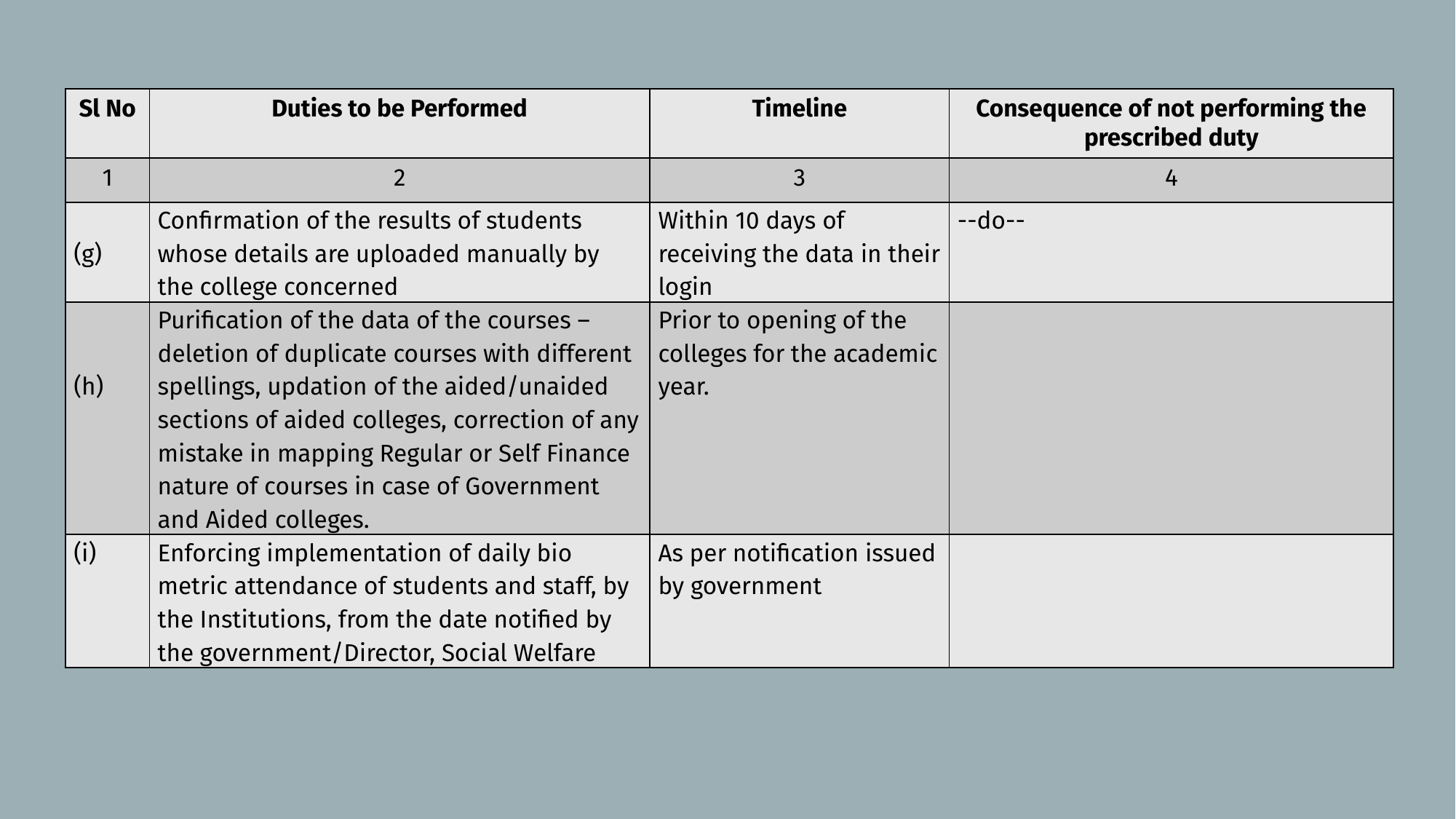

| Sl No | Duties to be Performed | Timeline | Consequence of not performing the prescribed duty |
| --- | --- | --- | --- |
| 1 | 2 | 3 | 4 |
| (g) | Confirmation of the results of students whose details are uploaded manually by the college concerned | Within 10 days of receiving the data in their login | --do-- |
| (h) | Purification of the data of the courses – deletion of duplicate courses with different spellings, updation of the aided/unaided sections of aided colleges, correction of any mistake in mapping Regular or Self Finance nature of courses in case of Government and Aided colleges. | Prior to opening of the colleges for the academic year. |  |
| (i) | Enforcing implementation of daily bio metric attendance of students and staff, by the Institutions, from the date notified by the government/Director, Social Welfare | As per notification issued by government |  |